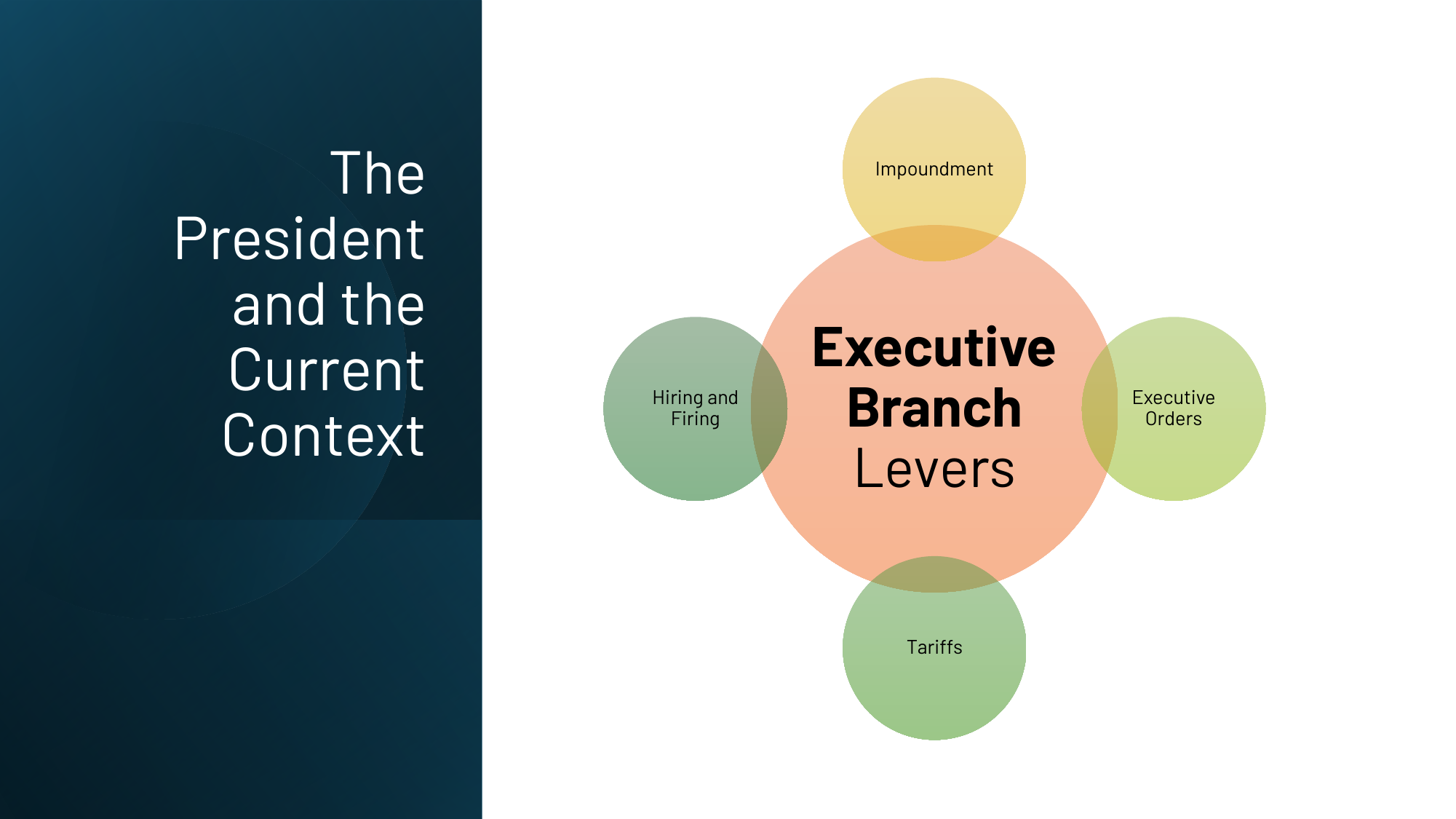

# The President and the Current Context
Executive Branch Levers
Impoundment
Executive Orders
Tariffs
Hiring and Firing